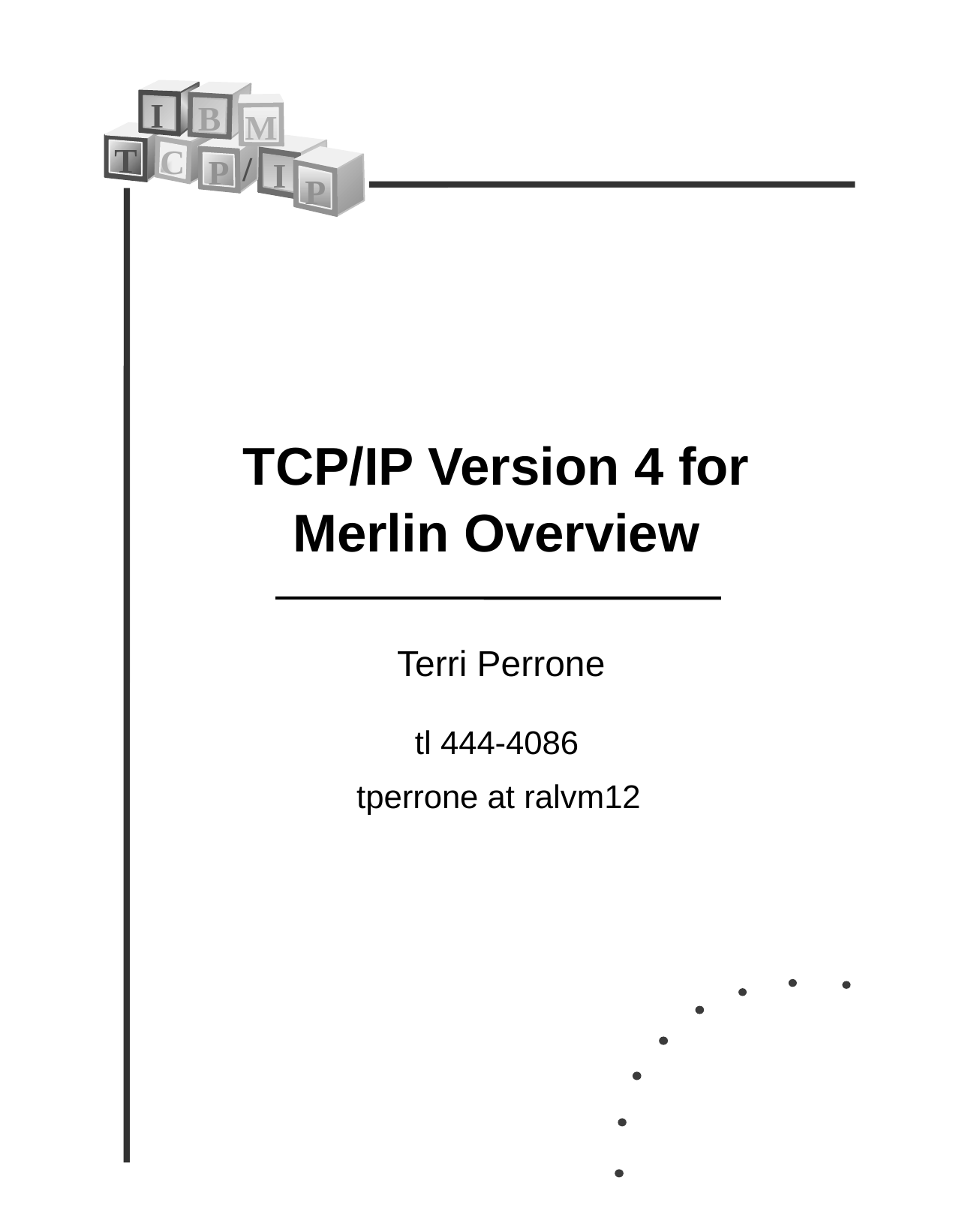

I

B

M

T
C

/

P

I

P

TCP/IP Version 4 for Merlin Overview

Terri Perrone
tl 444-4086
tperrone at ralvm12